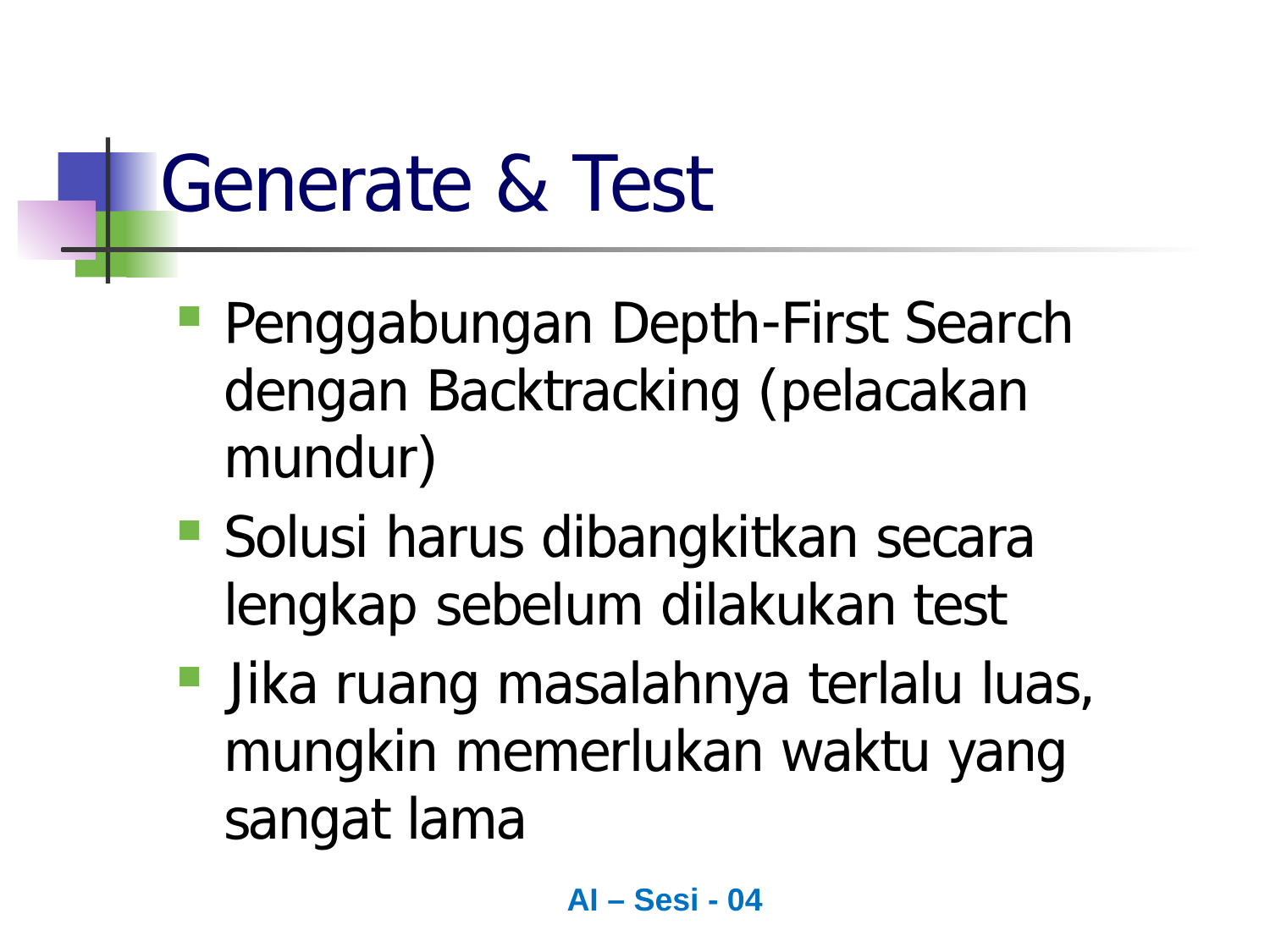

# Generate & Test
Penggabungan Depth-First Search dengan Backtracking (pelacakan mundur)
Solusi harus dibangkitkan secara lengkap sebelum dilakukan test
Jika ruang masalahnya terlalu luas, mungkin memerlukan waktu yang sangat lama